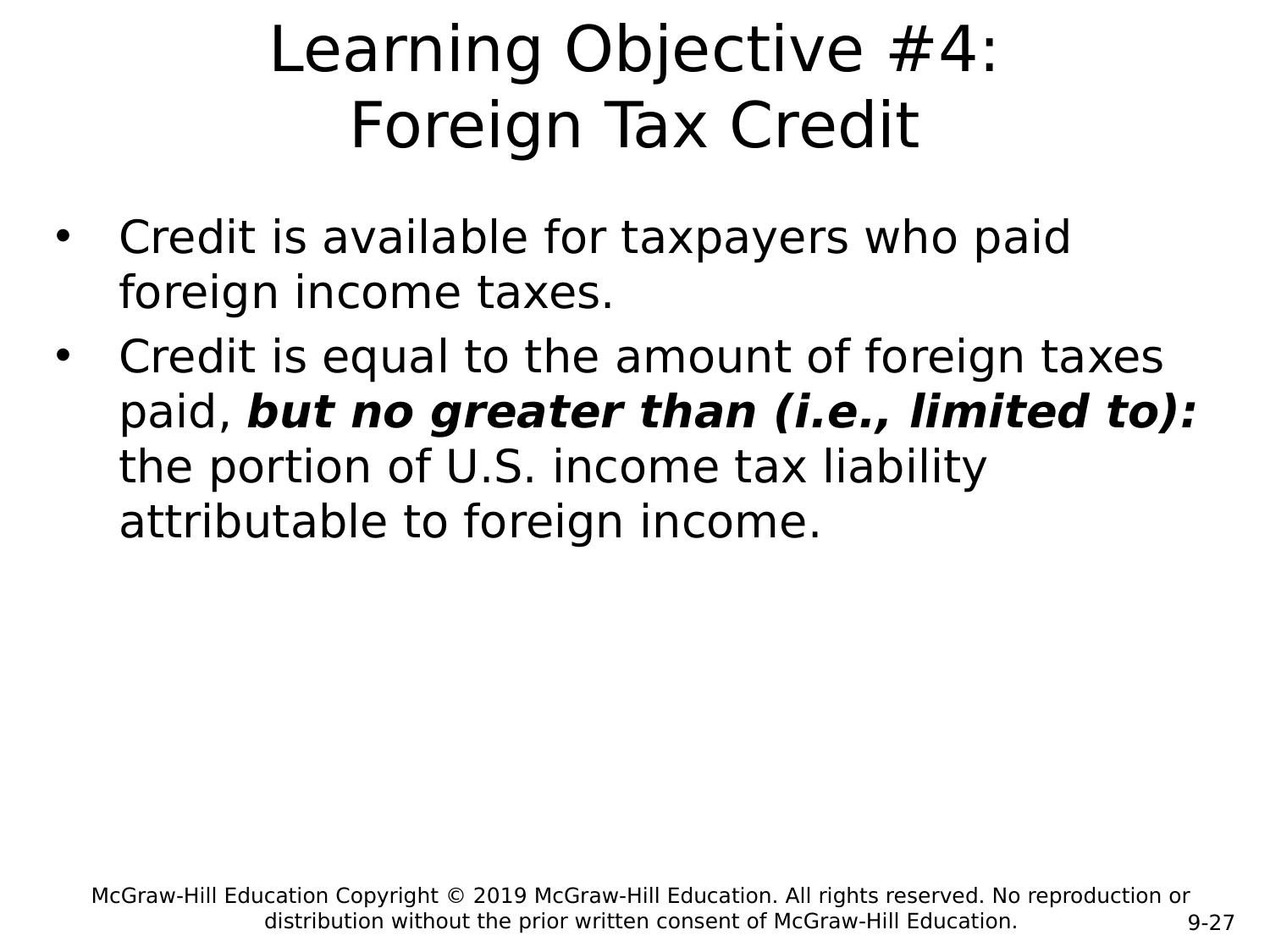

# Learning Objective #4: Foreign Tax Credit
Credit is available for taxpayers who paid foreign income taxes.
Credit is equal to the amount of foreign taxes paid, but no greater than (i.e., limited to): the portion of U.S. income tax liability attributable to foreign income.
McGraw-Hill Education Copyright © 2019 McGraw-Hill Education. All rights reserved. No reproduction or distribution without the prior written consent of McGraw-Hill Education.
9-27